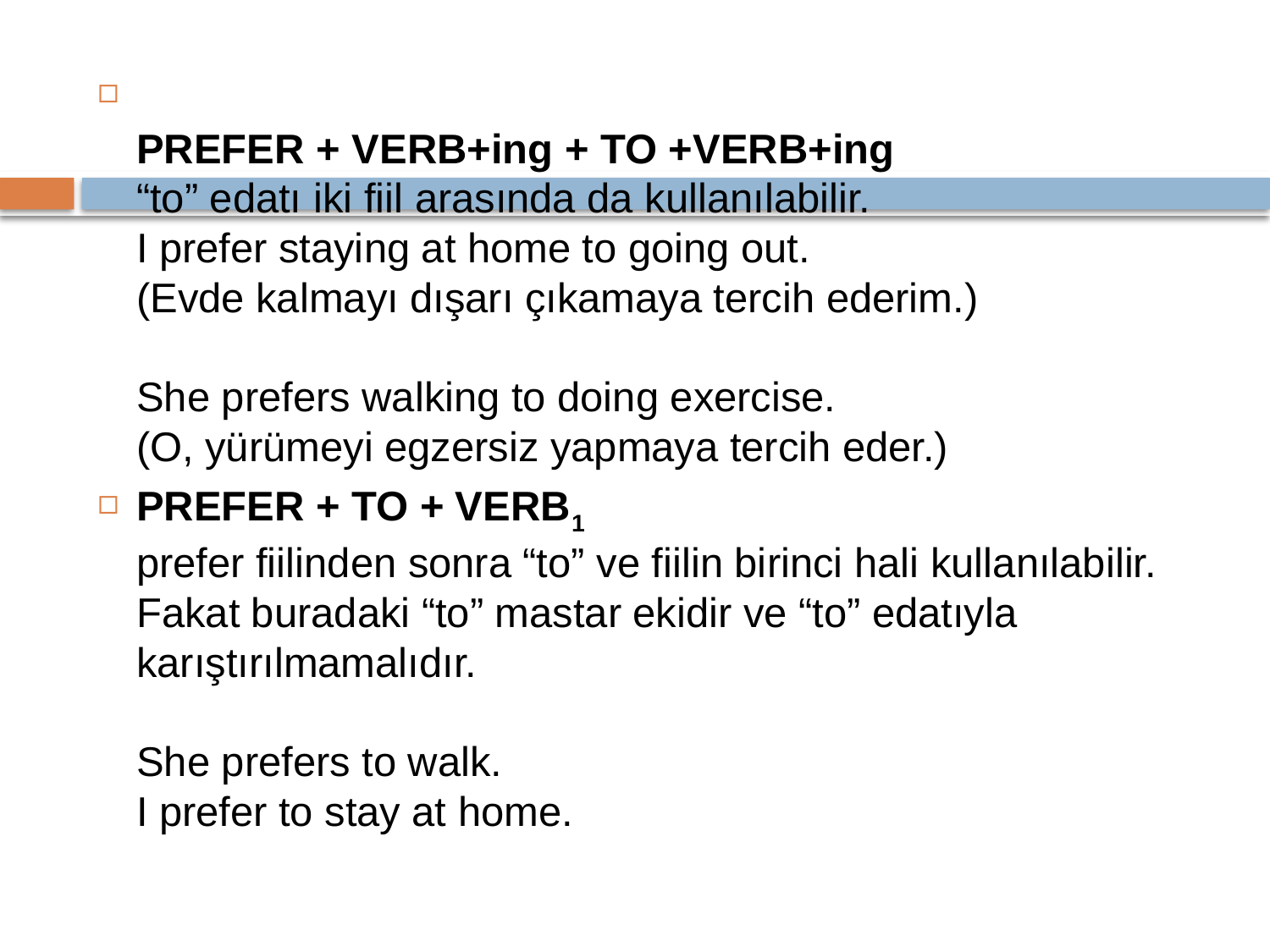

PREFER + VERB+ing + TO +VERB+ing
“to” edatı iki fiil arasında da kullanılabilir.
I prefer staying at home to going out.
(Evde kalmayı dışarı çıkamaya tercih ederim.)
She prefers walking to doing exercise.
(O, yürümeyi egzersiz yapmaya tercih eder.)
PREFER + TO + VERB1
prefer fiilinden sonra “to” ve fiilin birinci hali kullanılabilir. Fakat buradaki “to” mastar ekidir ve “to” edatıyla karıştırılmamalıdır.
She prefers to walk.
I prefer to stay at home.